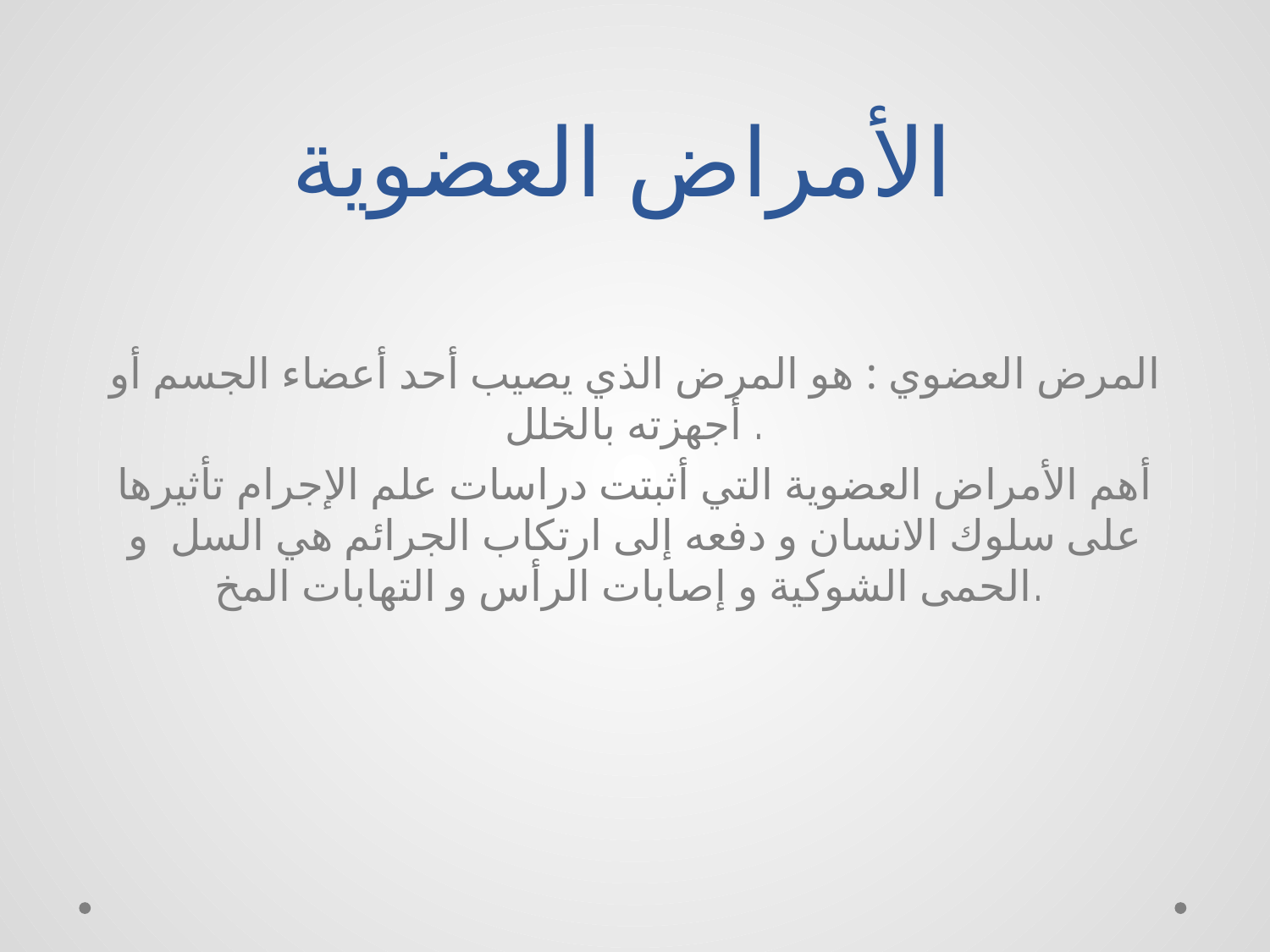

# الأمراض العضوية

المرض العضوي : هو المرض الذي يصيب أحد أعضاء الجسم أو أجهزته بالخلل .
أهم الأمراض العضوية التي أثبتت دراسات علم الإجرام تأثيرها على سلوك الانسان و دفعه إلى ارتكاب الجرائم هي السل  و الحمى الشوكية و إصابات الرأس و التهابات المخ.